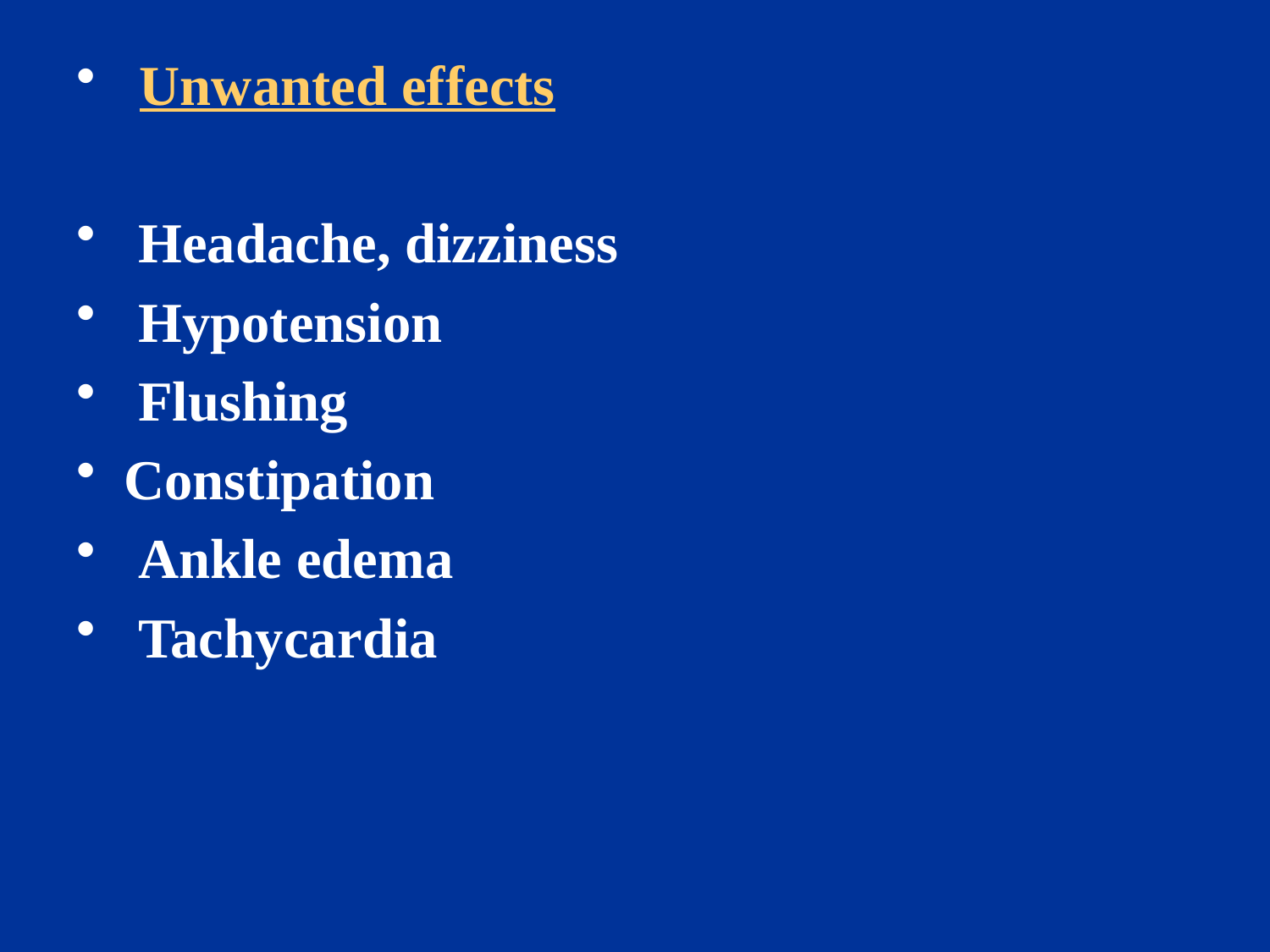

Unwanted effects

 Headache, dizziness
 Hypotension
 Flushing
Constipation
 Ankle edema
 Tachycardia